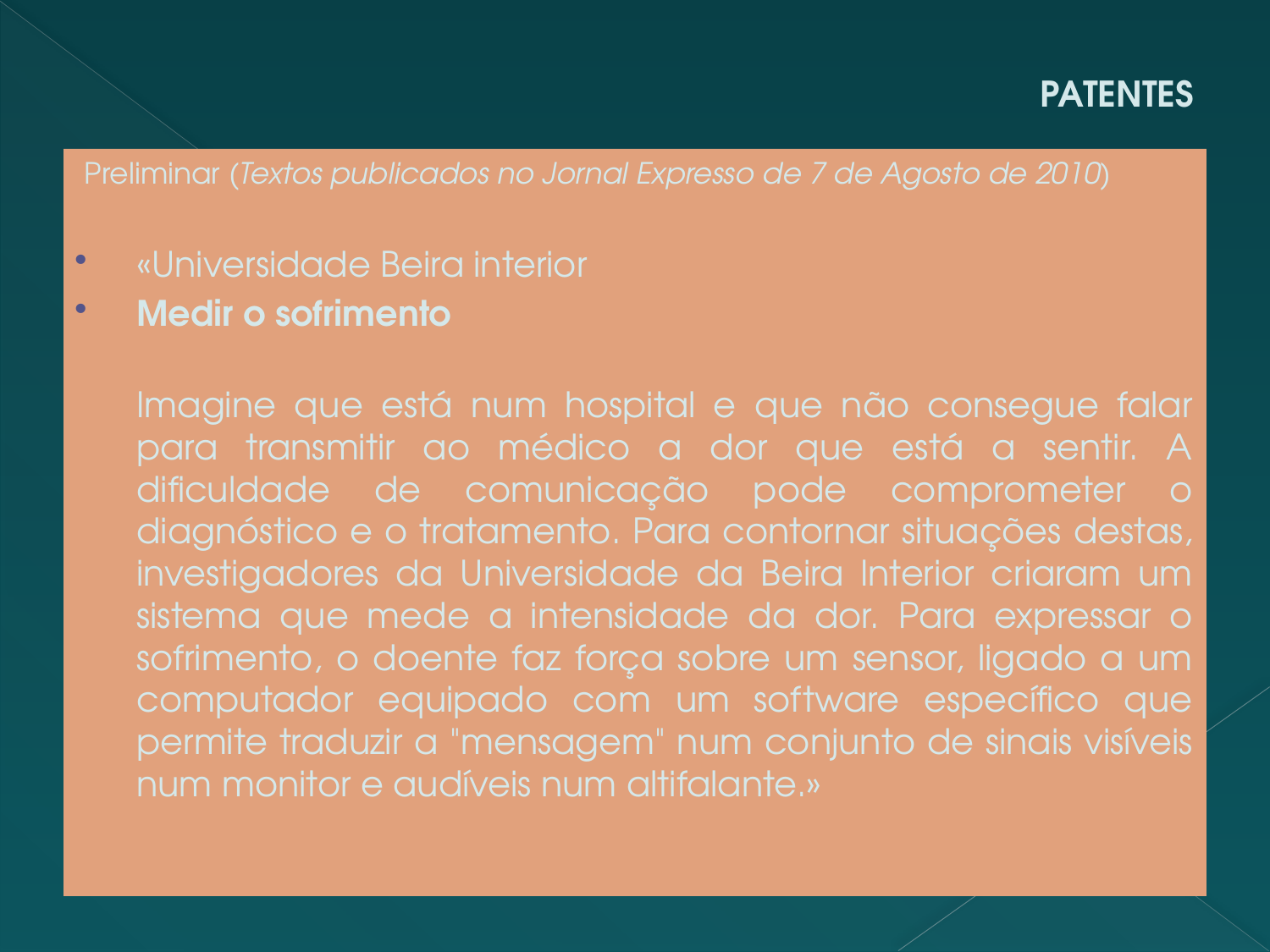

# PATENTES
Preliminar (Textos publicados no Jornal Expresso de 7 de Agosto de 2010)

«Universidade Beira interior
Medir o sofrimento
Imagine que está num hospital e que não consegue falar para transmitir ao médico a dor que está a sentir. A dificuldade de comunicação pode comprometer o diagnóstico e o tratamento. Para contornar situações destas, investigadores da Universidade da Beira Interior criaram um sistema que mede a intensidade da dor. Para expressar o sofrimento, o doente faz força sobre um sensor, ligado a um computador equipado com um software específico que permite traduzir a "mensagem" num conjunto de sinais visíveis num monitor e audíveis num altifalante.»